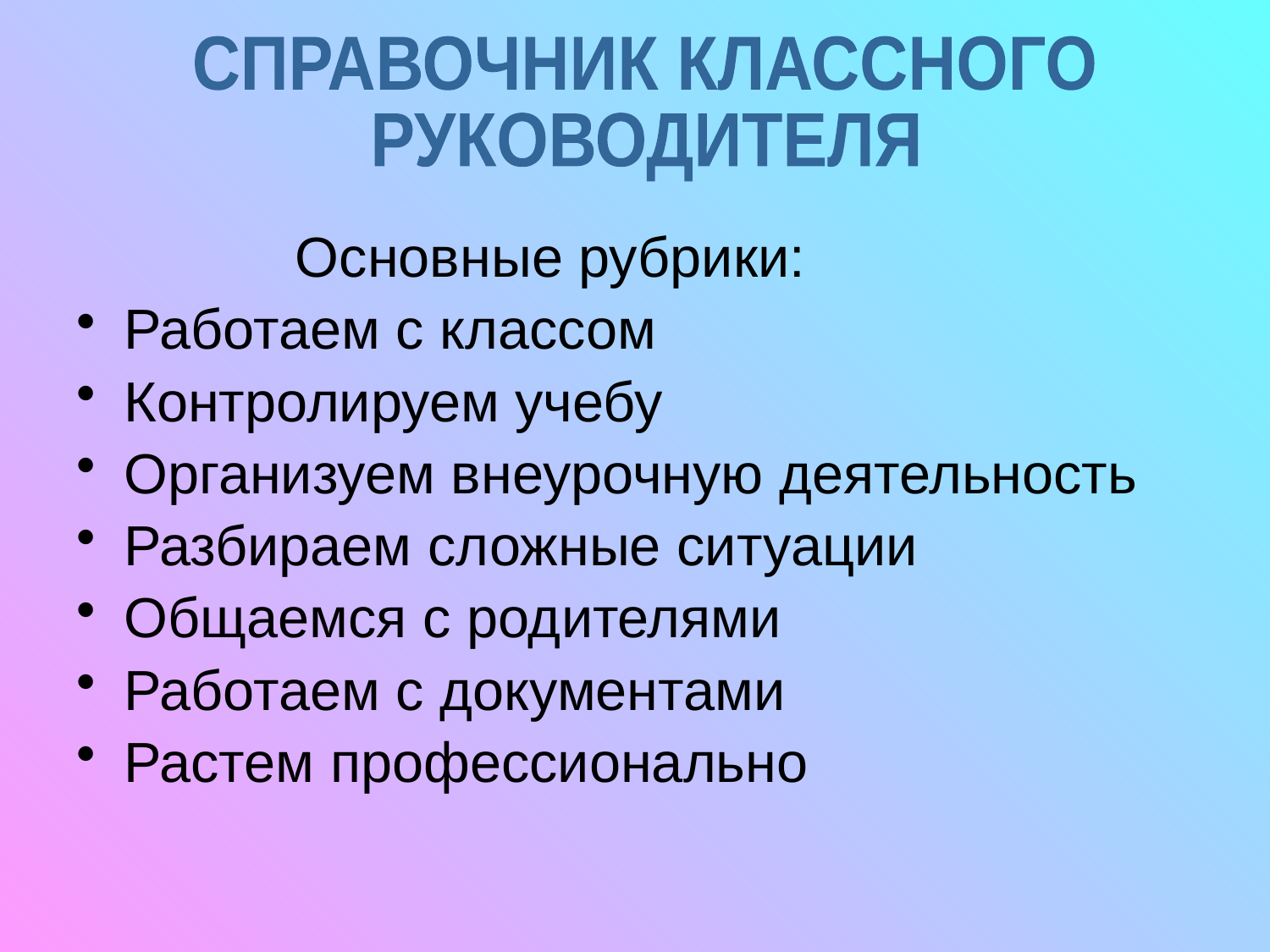

СПРАВОЧНИК КЛАССНОГО
РУКОВОДИТЕЛЯ
              Основные рубрики:
Работаем с классом
Контролируем учебу
Организуем внеурочную деятельность
Разбираем сложные ситуации
Общаемся с родителями
Работаем с документами
Растем профессионально